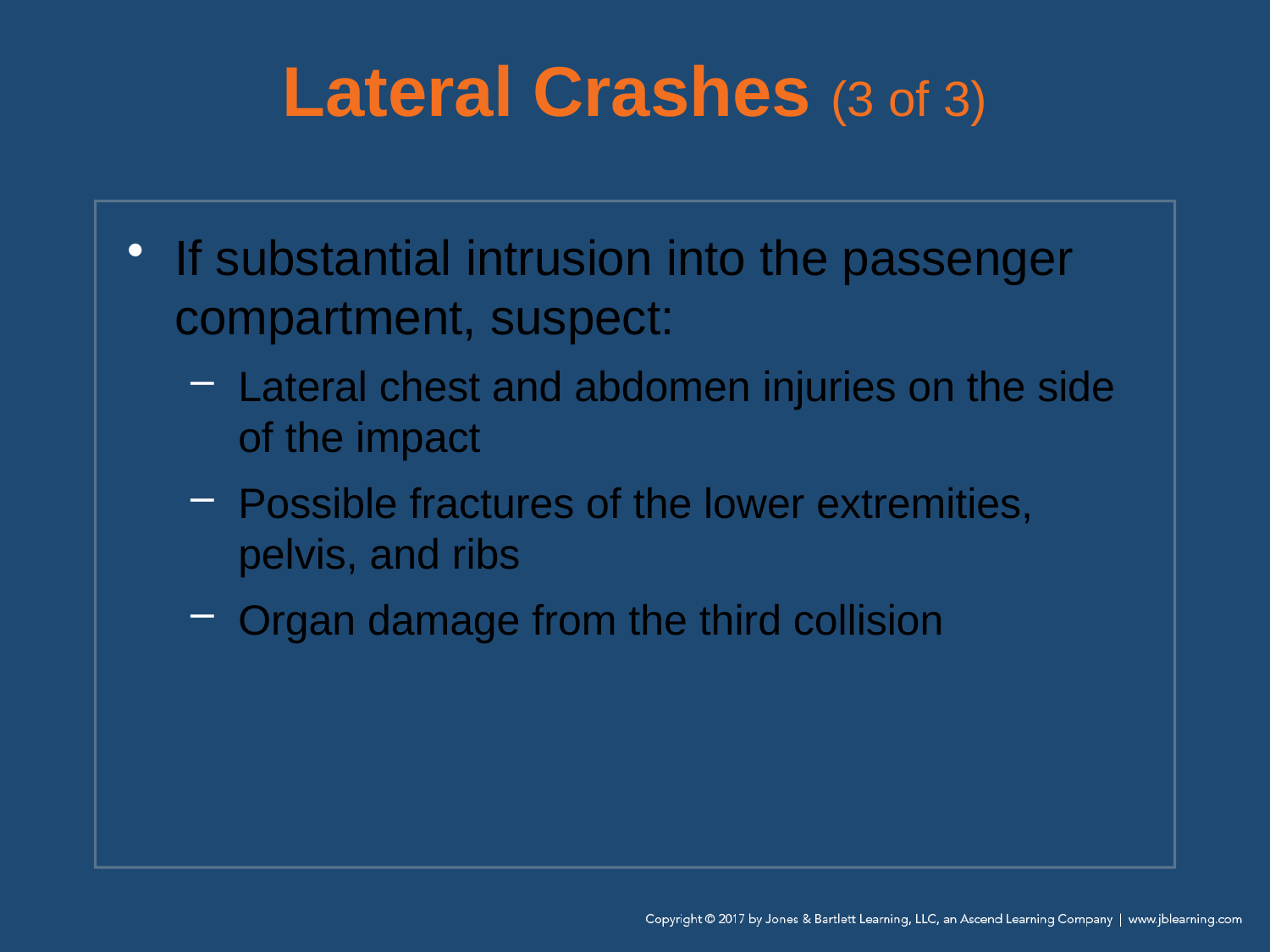

# Lateral Crashes (3 of 3)
If substantial intrusion into the passenger compartment, suspect:
Lateral chest and abdomen injuries on the side of the impact
Possible fractures of the lower extremities, pelvis, and ribs
Organ damage from the third collision